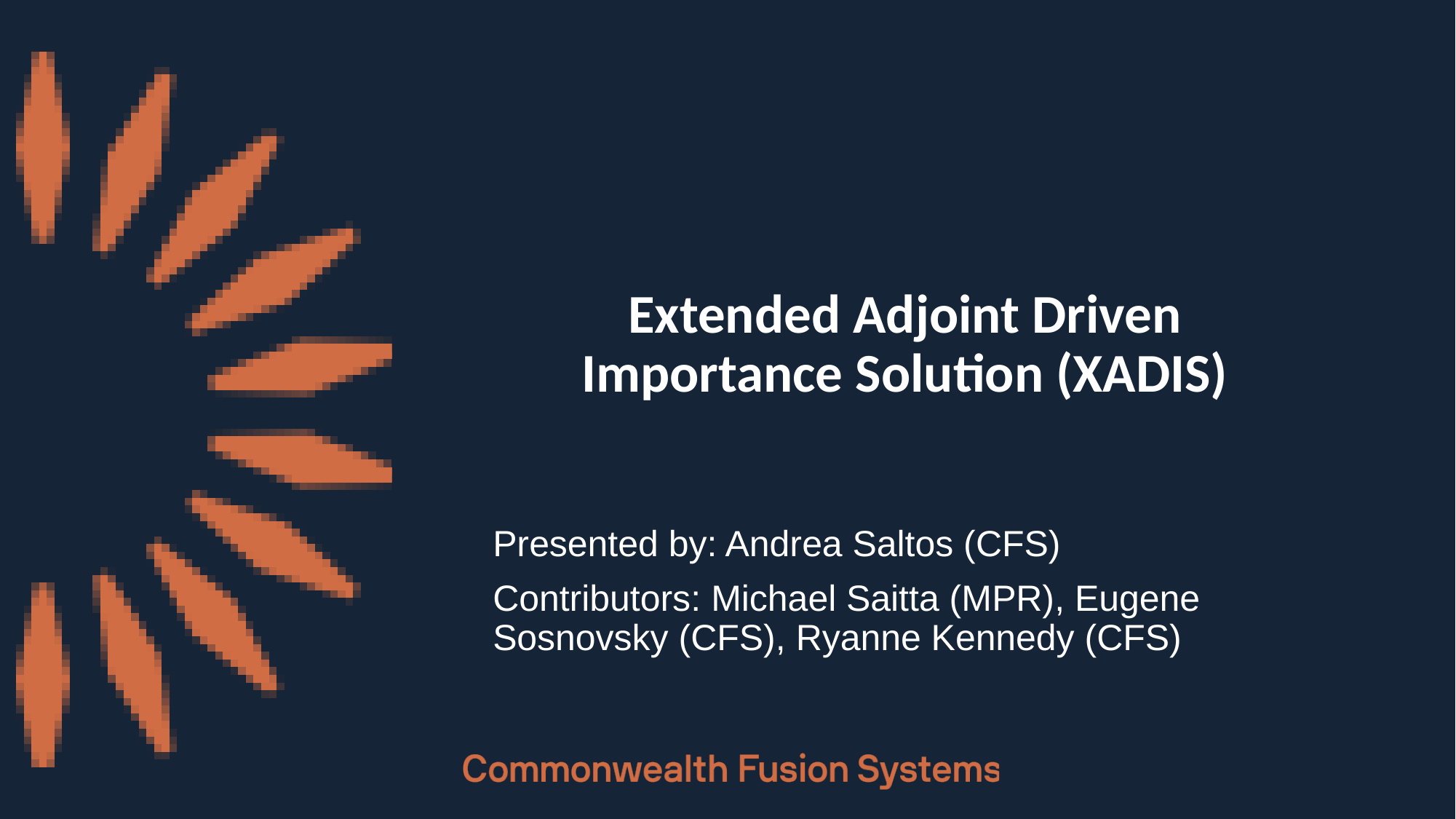

Extended Adjoint Driven Importance Solution (XADIS)
Presented by: Andrea Saltos (CFS)
Contributors: Michael Saitta (MPR), Eugene Sosnovsky (CFS), Ryanne Kennedy (CFS)